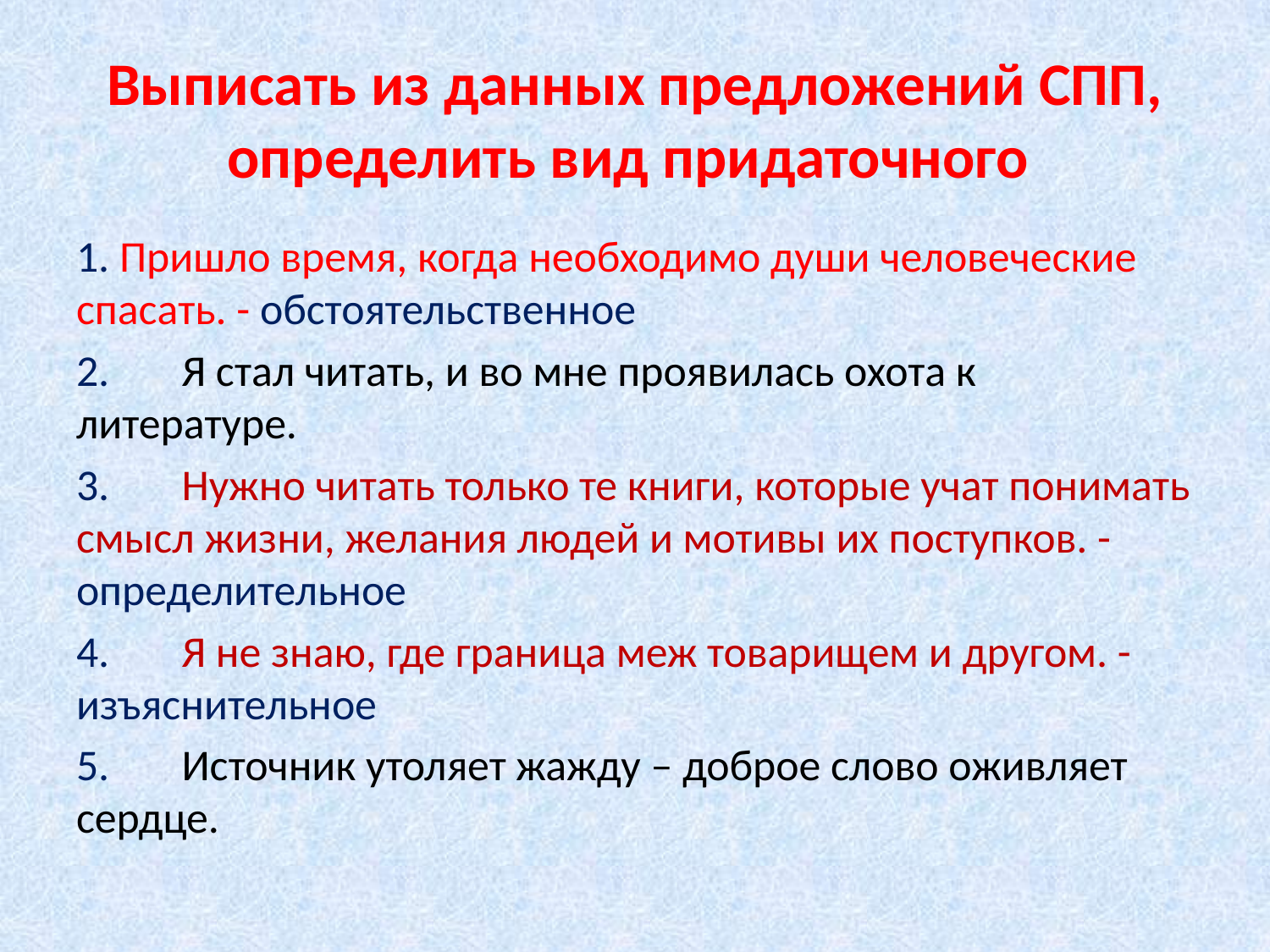

# Выписать из данных предложений СПП, определить вид придаточного
1. Пришло время, когда необходимо души человеческие спасать. - обстоятельственное
2.	Я стал читать, и во мне проявилась охота к литературе.
3.	Нужно читать только те книги, которые учат понимать смысл жизни, желания людей и мотивы их поступков. - определительное
4.	Я не знаю, где граница меж товарищем и другом. - изъяснительное
5.	Источник утоляет жажду – доброе слово оживляет сердце.